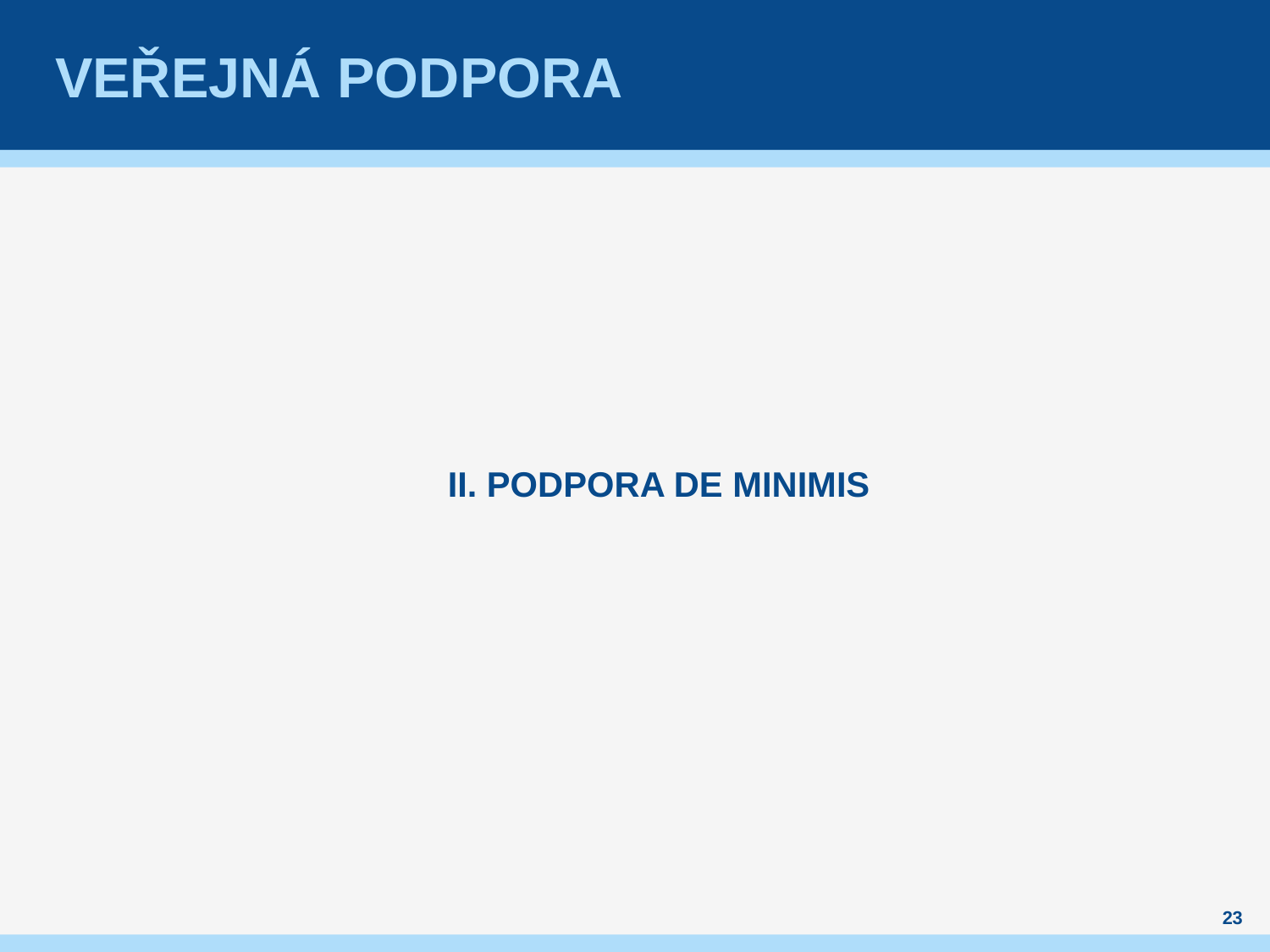

# Veřejná podpora

II. PODPORA DE MINIMIS

23